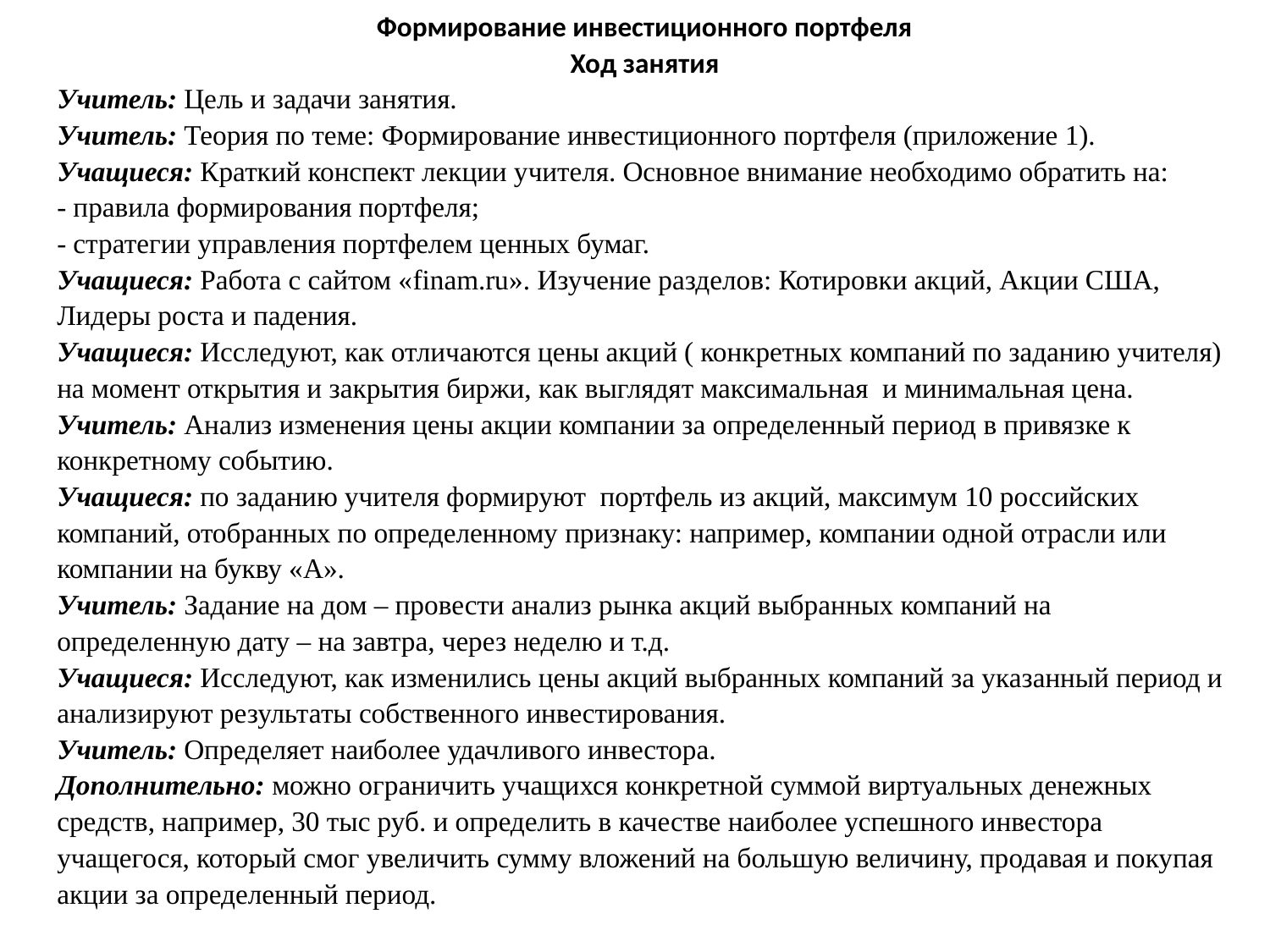

Формирование инвестиционного портфеля
Ход занятия
Учитель: Цель и задачи занятия.
Учитель: Теория по теме: Формирование инвестиционного портфеля (приложение 1).
Учащиеся: Краткий конспект лекции учителя. Основное внимание необходимо обратить на:
- правила формирования портфеля;
- стратегии управления портфелем ценных бумаг.
Учащиеся: Работа с сайтом «finam.ru». Изучение разделов: Котировки акций, Акции США, Лидеры роста и падения.
Учащиеся: Исследуют, как отличаются цены акций ( конкретных компаний по заданию учителя)  на момент открытия и закрытия биржи, как выглядят максимальная  и минимальная цена.
Учитель: Анализ изменения цены акции компании за определенный период в привязке к конкретному событию.
Учащиеся: по заданию учителя формируют  портфель из акций, максимум 10 российских компаний, отобранных по определенному признаку: например, компании одной отрасли или компании на букву «А».
Учитель: Задание на дом – провести анализ рынка акций выбранных компаний на определенную дату – на завтра, через неделю и т.д.
Учащиеся: Исследуют, как изменились цены акций выбранных компаний за указанный период и анализируют результаты собственного инвестирования.
Учитель: Определяет наиболее удачливого инвестора.
Дополнительно: можно ограничить учащихся конкретной суммой виртуальных денежных средств, например, 30 тыс руб. и определить в качестве наиболее успешного инвестора учащегося, который смог увеличить сумму вложений на большую величину, продавая и покупая акции за определенный период.